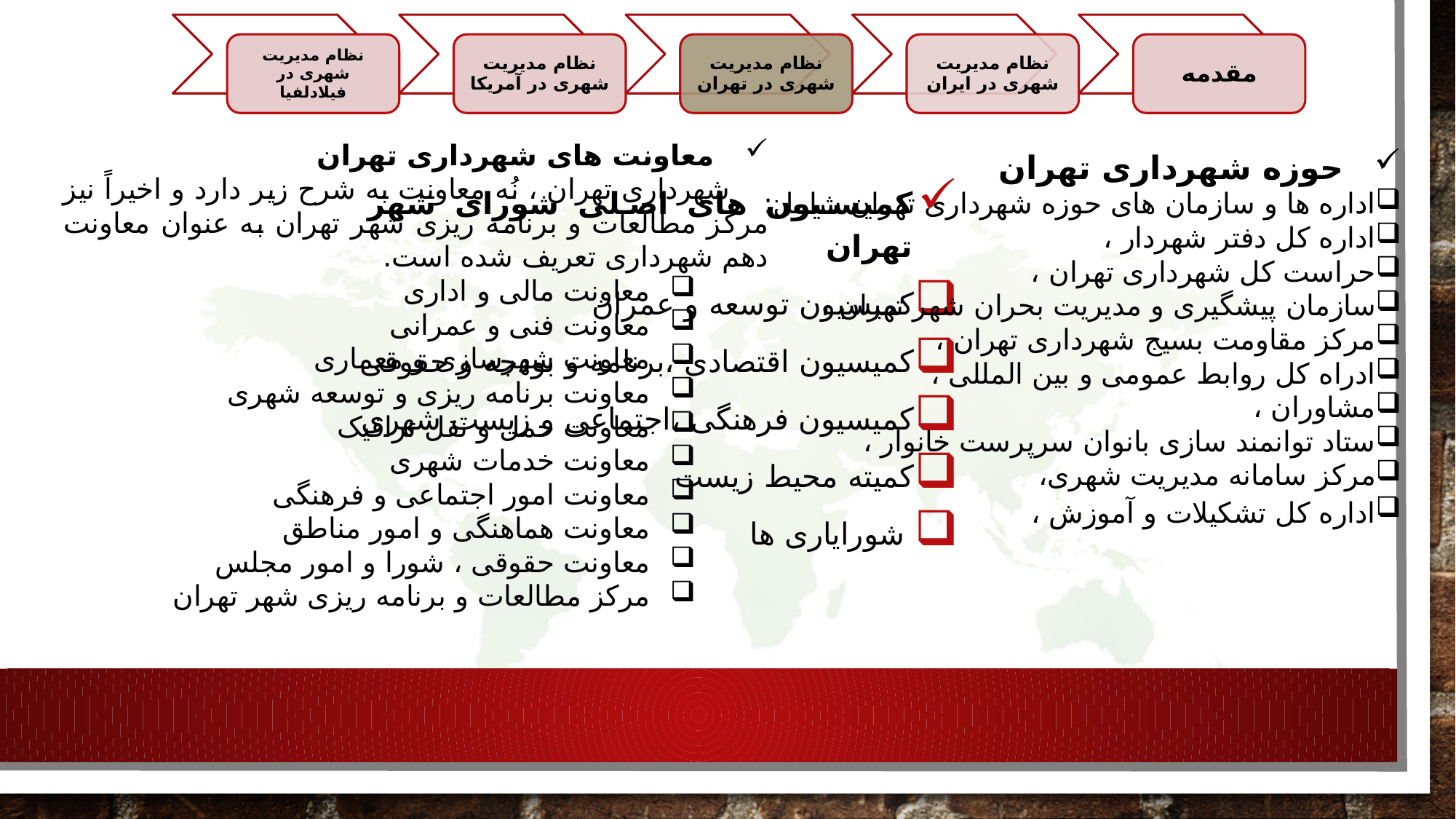

نظام مدیریت شهری در ایران
نظام مدیریت شهری در تهران
نظام مدیریت شهری در آمریکا
مقدمه
 معاونت های شهرداری تهران
    شهرداری تهران ، نُه معاونت به شرح زیر دارد و اخیراً نیز مرکز مطالعات و برنامه ریزی شهر تهران به عنوان معاونت دهم شهرداری تعریف شده است.
معاونت مالی و اداری
معاونت فنی و عمرانی
معاونت شهرسازی و معماری
معاونت برنامه ریزی و توسعه شهری
معاونت حمل و نقل ترافیک
معاونت خدمات شهری
معاونت امور اجتماعی و فرهنگی
معاونت هماهنگی و امور مناطق
معاونت حقوقی ، شورا و امور مجلس
مرکز مطالعات و برنامه ریزی شهر تهران
 حوزه شهرداری تهران
اداره ها و سازمان های حوزه شهرداری تهران شامل:
اداره کل دفتر شهردار ،
حراست کل شهرداری تهران ،
سازمان پیشگیری و مدیریت بحران شهر تهران ،
مرکز مقاومت بسیج شهرداری تهران ،
ادراه کل روابط عمومی و بین المللی ،
مشاوران ،
ستاد توانمند سازی بانوان سرپرست خانوار ،
مرکز سامانه مدیریت شهری،
اداره کل تشکیلات و آموزش ،
کمیسیون های اصلی شورای شهر تهران
کمیسیون توسعه و عمران
کمیسیون اقتصادی ،برنامه و بودجه و حقوقی
کمیسیون فرهنگی ،اجتماعی و زیست شهری
کمیته محیط زیست
 شورایاری ها